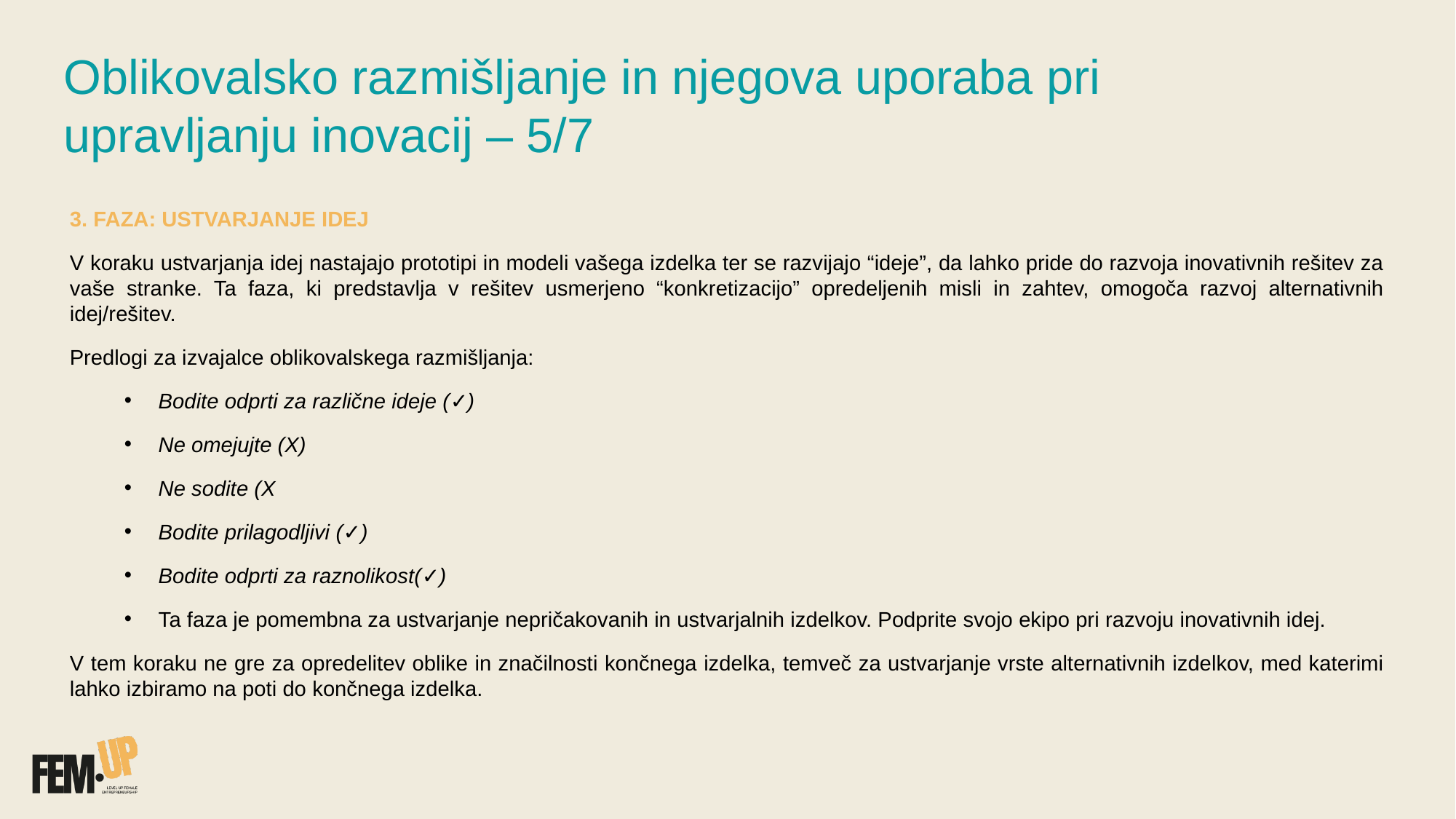

Oblikovalsko razmišljanje in njegova uporaba pri
upravljanju inovacij – 5/7
3. FAZA: USTVARJANJE IDEJ
V koraku ustvarjanja idej nastajajo prototipi in modeli vašega izdelka ter se razvijajo “ideje”, da lahko pride do razvoja inovativnih rešitev za vaše stranke. Ta faza, ki predstavlja v rešitev usmerjeno “konkretizacijo” opredeljenih misli in zahtev, omogoča razvoj alternativnih idej/rešitev.​
Predlogi za izvajalce oblikovalskega razmišljanja:
Bodite odprti za različne ideje (✓)
Ne omejujte (X)
Ne sodite (X
Bodite prilagodljivi (✓)
Bodite odprti za raznolikost(✓)
Ta faza je pomembna za ustvarjanje nepričakovanih in ustvarjalnih izdelkov. Podprite svojo ekipo pri razvoju inovativnih idej.
V tem koraku ne gre za opredelitev oblike in značilnosti končnega izdelka, temveč za ustvarjanje vrste alternativnih izdelkov, med katerimi lahko izbiramo na poti do končnega izdelka.​